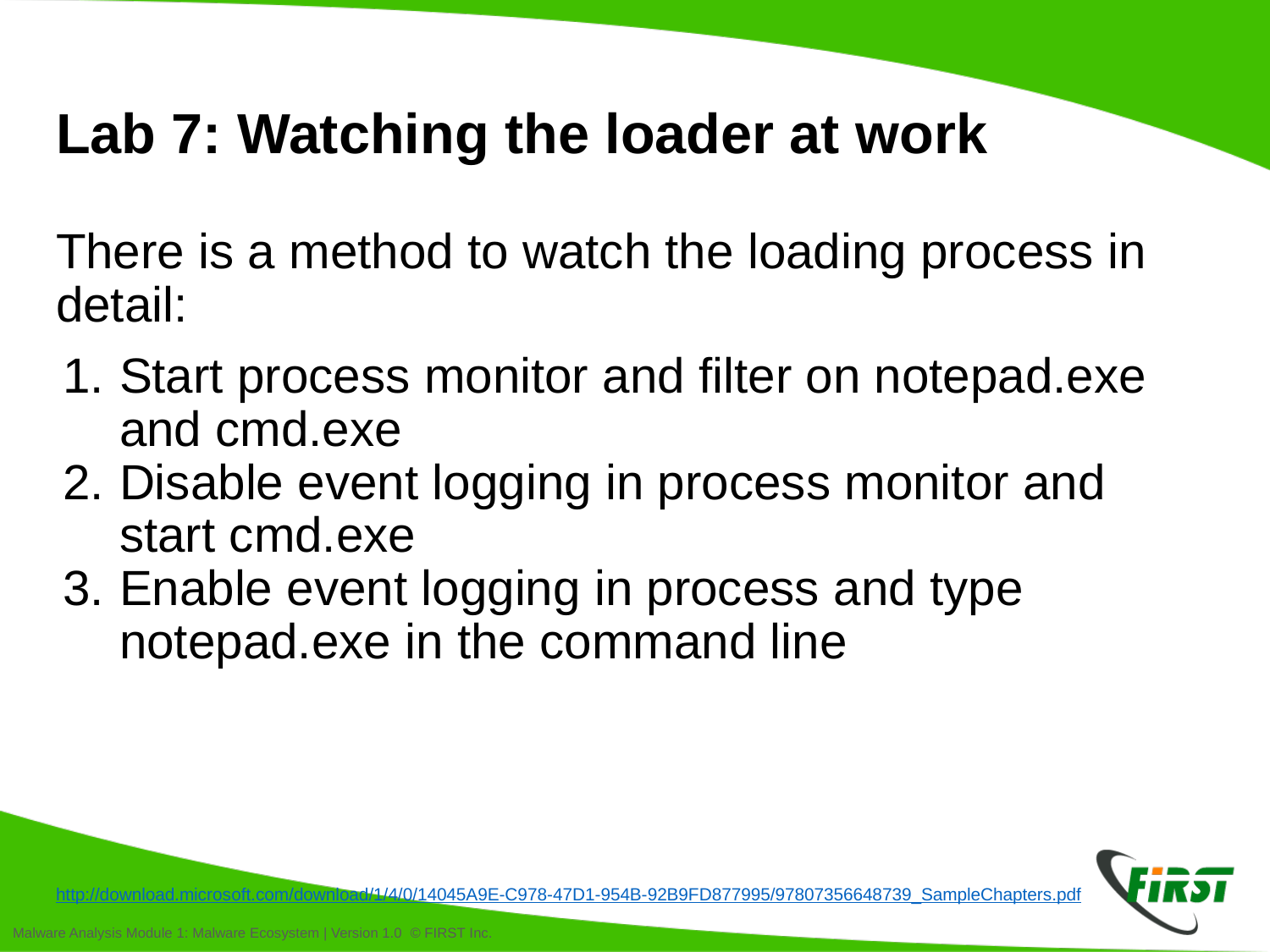

# Lab 7: Watching the loader at work
There is a method to watch the loading process in detail:
Start process monitor and filter on notepad.exe and cmd.exe
Disable event logging in process monitor and start cmd.exe
Enable event logging in process and type notepad.exe in the command line
http://download.microsoft.com/download/1/4/0/14045A9E-C978-47D1-954B-92B9FD877995/97807356648739_SampleChapters.pdf